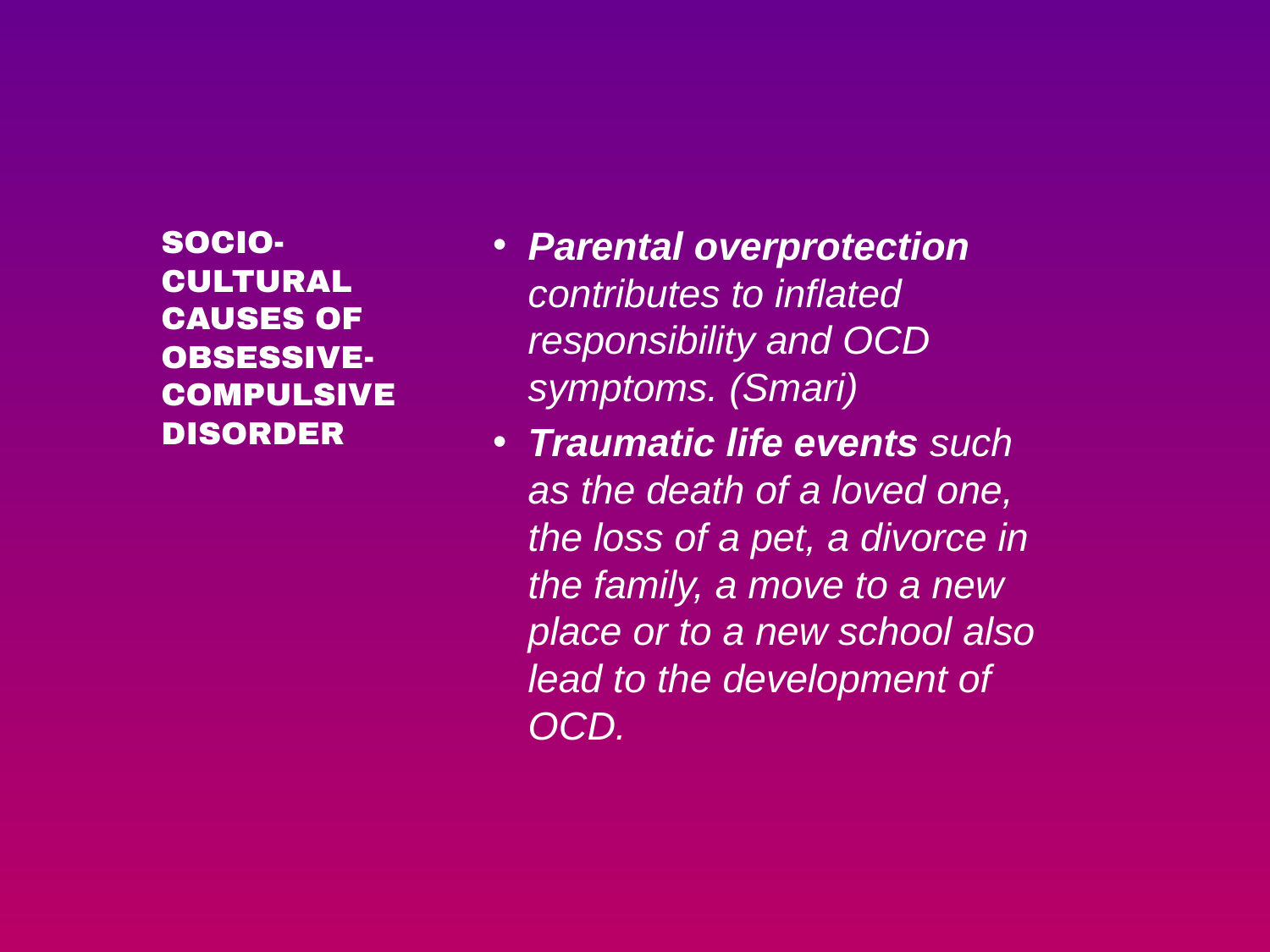

Parental overprotection contributes to inflated responsibility and OCD symptoms. (Smari)
Traumatic life events such as the death of a loved one, the loss of a pet, a divorce in the family, a move to a new place or to a new school also lead to the development of OCD.

# Socio-cultural causes of obsessive-compulsive disorder